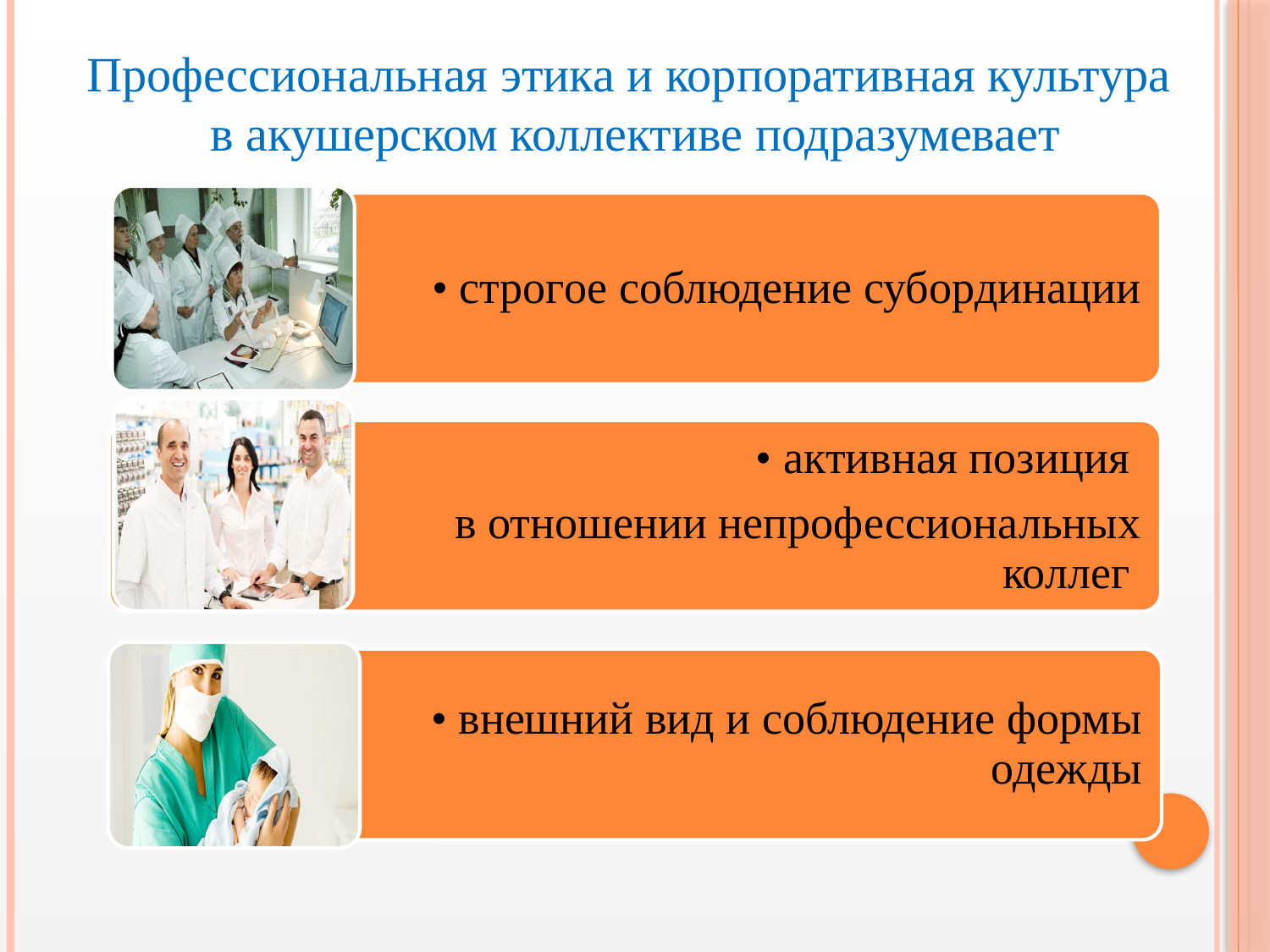

Профессиональная этика и корпоративная культура  в акушерском коллективе подразумевает
• строгое соблюдение субординации
• активная позиция
в отношении непрофессиональных коллег
• внешний вид и соблюдение формы одежды